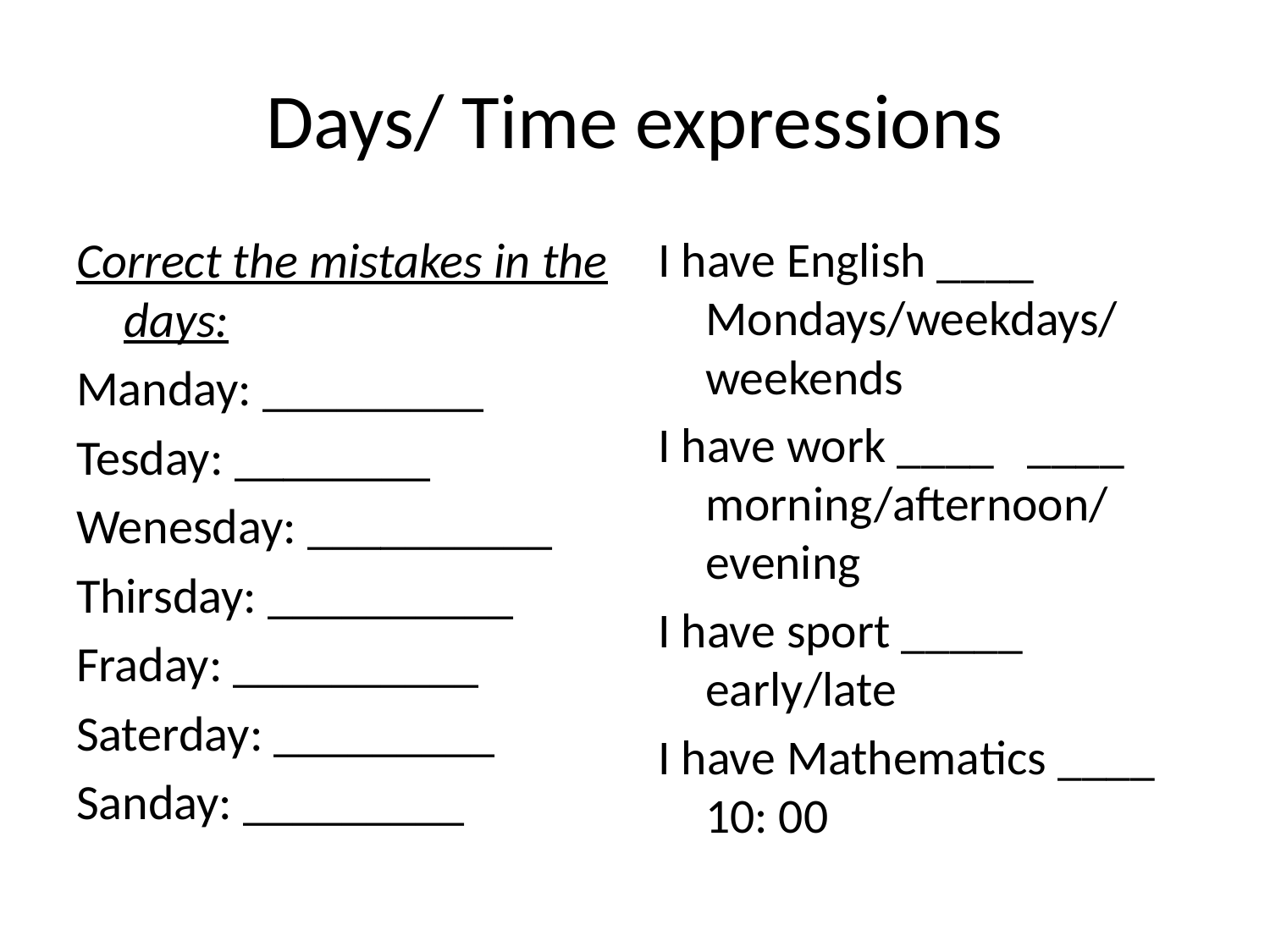

# Days/ Time expressions
Correct the mistakes in the days:
Manday: _________
Tesday: ________
Wenesday: __________
Thirsday: __________
Fraday: __________
Saterday: _________
Sanday: _________

I have English ____ Mondays/weekdays/ weekends
I have work ____   ____ morning/afternoon/ evening
I have sport _____ early/late
I have Mathematics ____ 10: 00